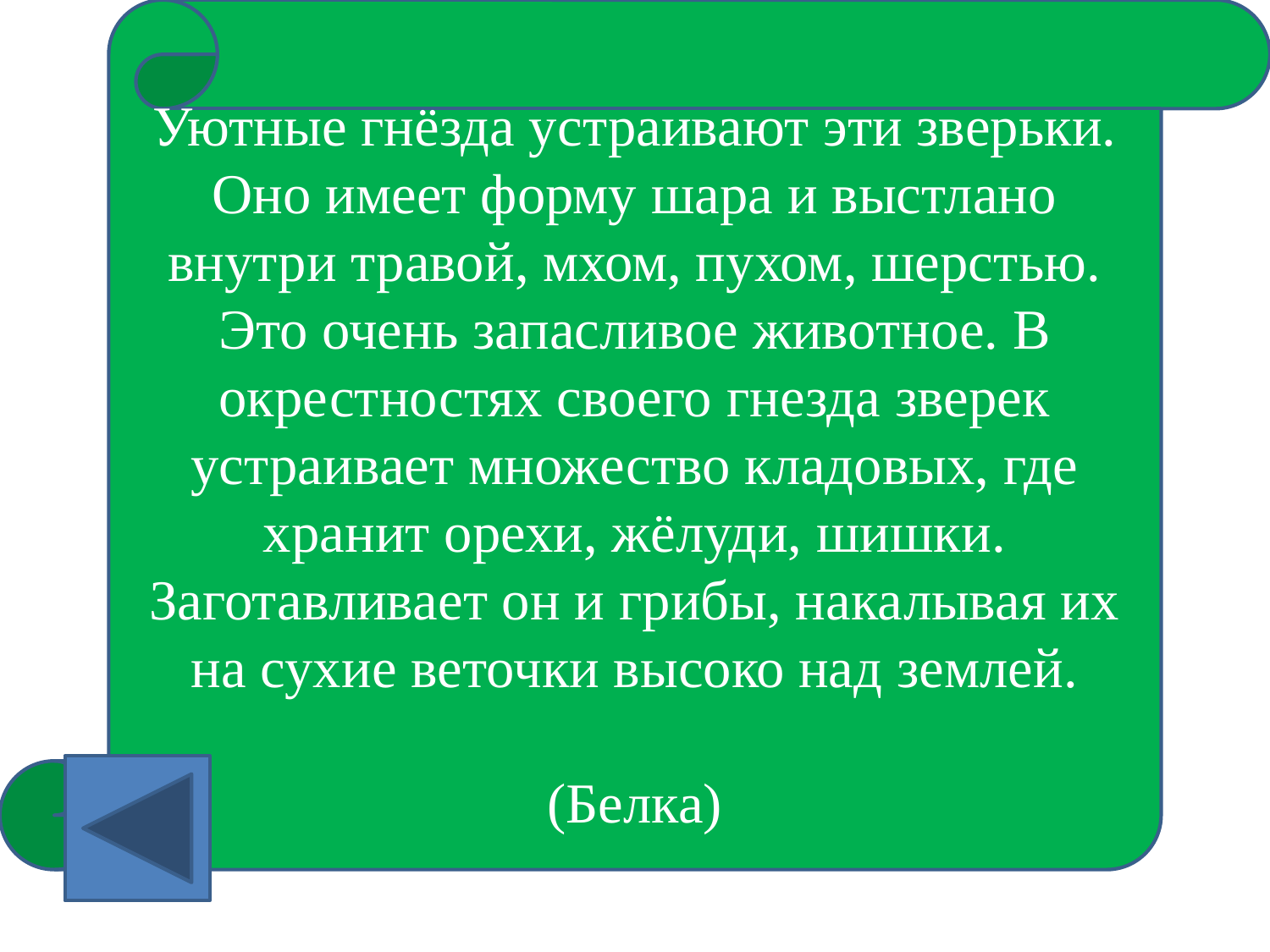

Уютные гнёзда устраивают эти зверьки. Оно имеет форму шара и выстлано внутри травой, мхом, пухом, шерстью. Это очень запасливое животное. В окрестностях своего гнезда зверек устраивает множество кладовых, где хранит орехи, жёлуди, шишки. Заготавливает он и грибы, накалывая их на сухие веточки высоко над землей.

(Белка)
#